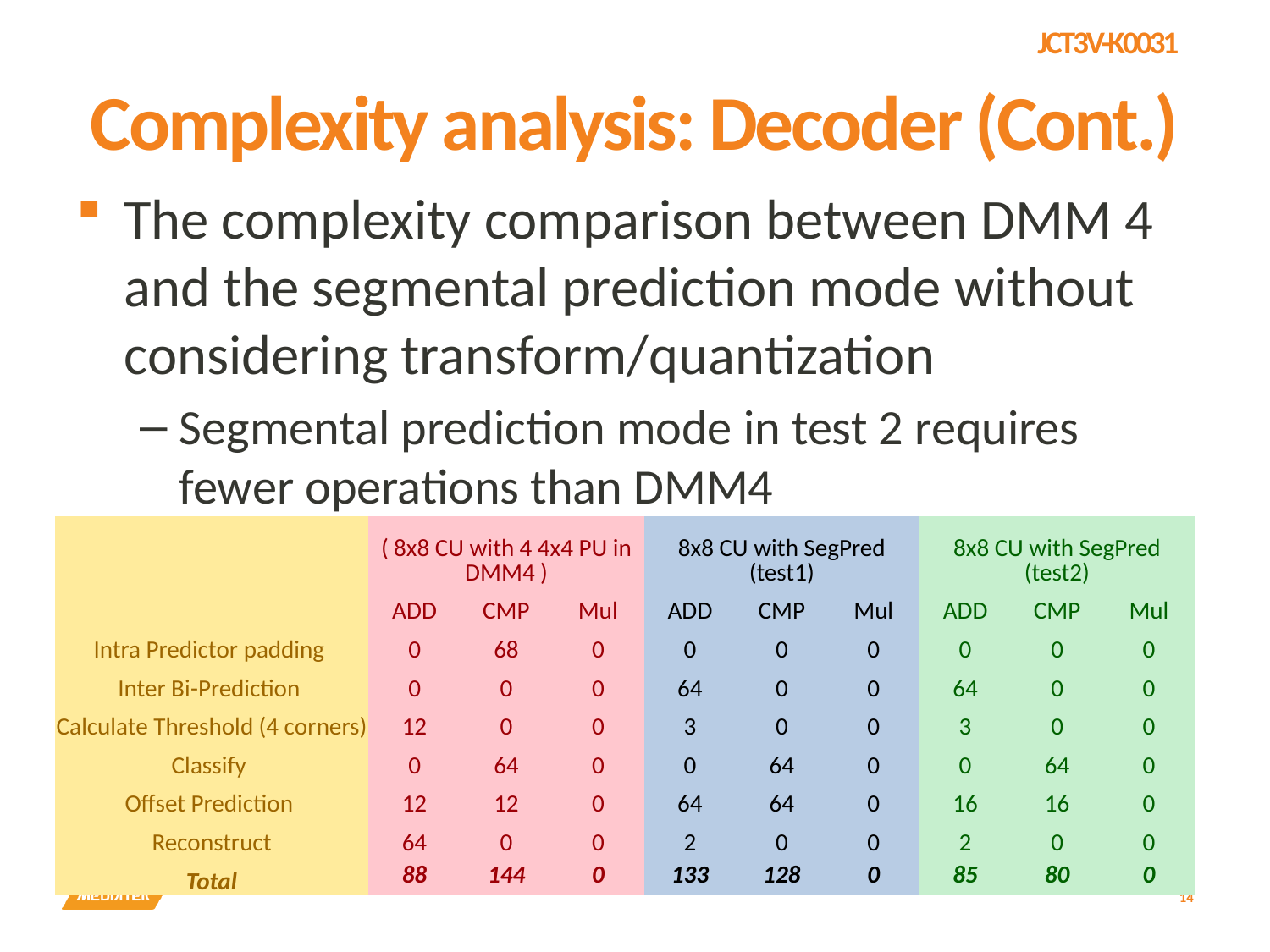

# Complexity analysis: Decoder (Cont.)
The complexity comparison between DMM 4 and the segmental prediction mode without considering transform/quantization
Segmental prediction mode in test 2 requires fewer operations than DMM4
|  | ( 8x8 CU with 4 4x4 PU in DMM4 ) |  |  | 8x8 CU with SegPred (test1) |  |  | 8x8 CU with SegPred (test2) |  |  |
| --- | --- | --- | --- | --- | --- | --- | --- | --- | --- |
|  | ADD | CMP | Mul | ADD | CMP | Mul | ADD | CMP | Mul |
| Intra Predictor padding | 0 | 68 | 0 | 0 | 0 | 0 | 0 | 0 | 0 |
| Inter Bi-Prediction | 0 | 0 | 0 | 64 | 0 | 0 | 64 | 0 | 0 |
| Calculate Threshold (4 corners) | 12 | 0 | 0 | 3 | 0 | 0 | 3 | 0 | 0 |
| Classify | 0 | 64 | 0 | 0 | 64 | 0 | 0 | 64 | 0 |
| Offset Prediction | 12 | 12 | 0 | 64 | 64 | 0 | 16 | 16 | 0 |
| Reconstruct | 64 | 0 | 0 | 2 | 0 | 0 | 2 | 0 | 0 |
| Total | 88 | 144 | 0 | 133 | 128 | 0 | 85 | 80 | 0 |
14